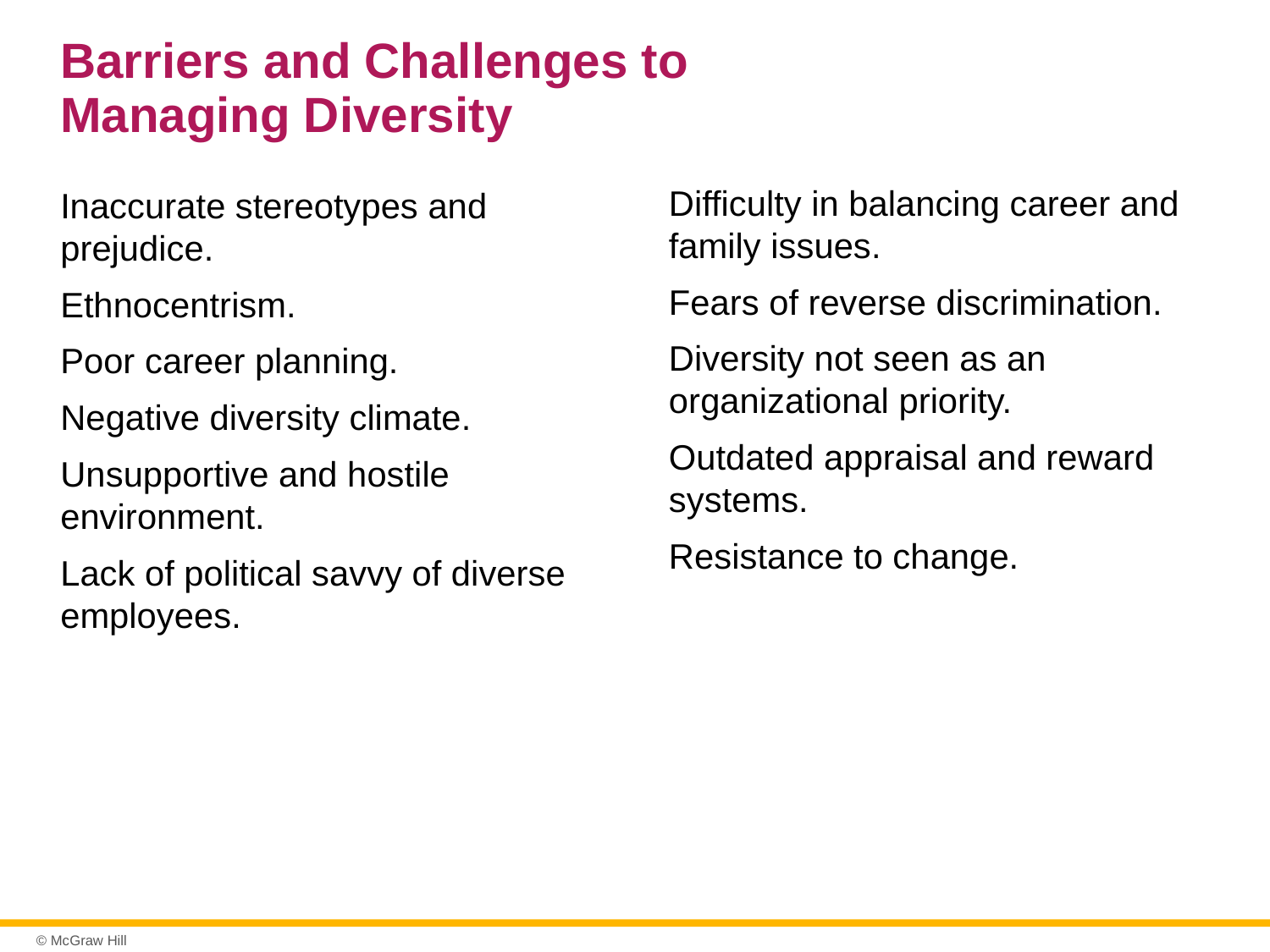

# Barriers and Challenges to Managing Diversity
Difficulty in balancing career and family issues.
Fears of reverse discrimination.
Diversity not seen as an organizational priority.
Outdated appraisal and reward systems.
Resistance to change.

Inaccurate stereotypes and prejudice.
Ethnocentrism.
Poor career planning.
Negative diversity climate.
Unsupportive and hostile environment.
Lack of political savvy of diverse employees.